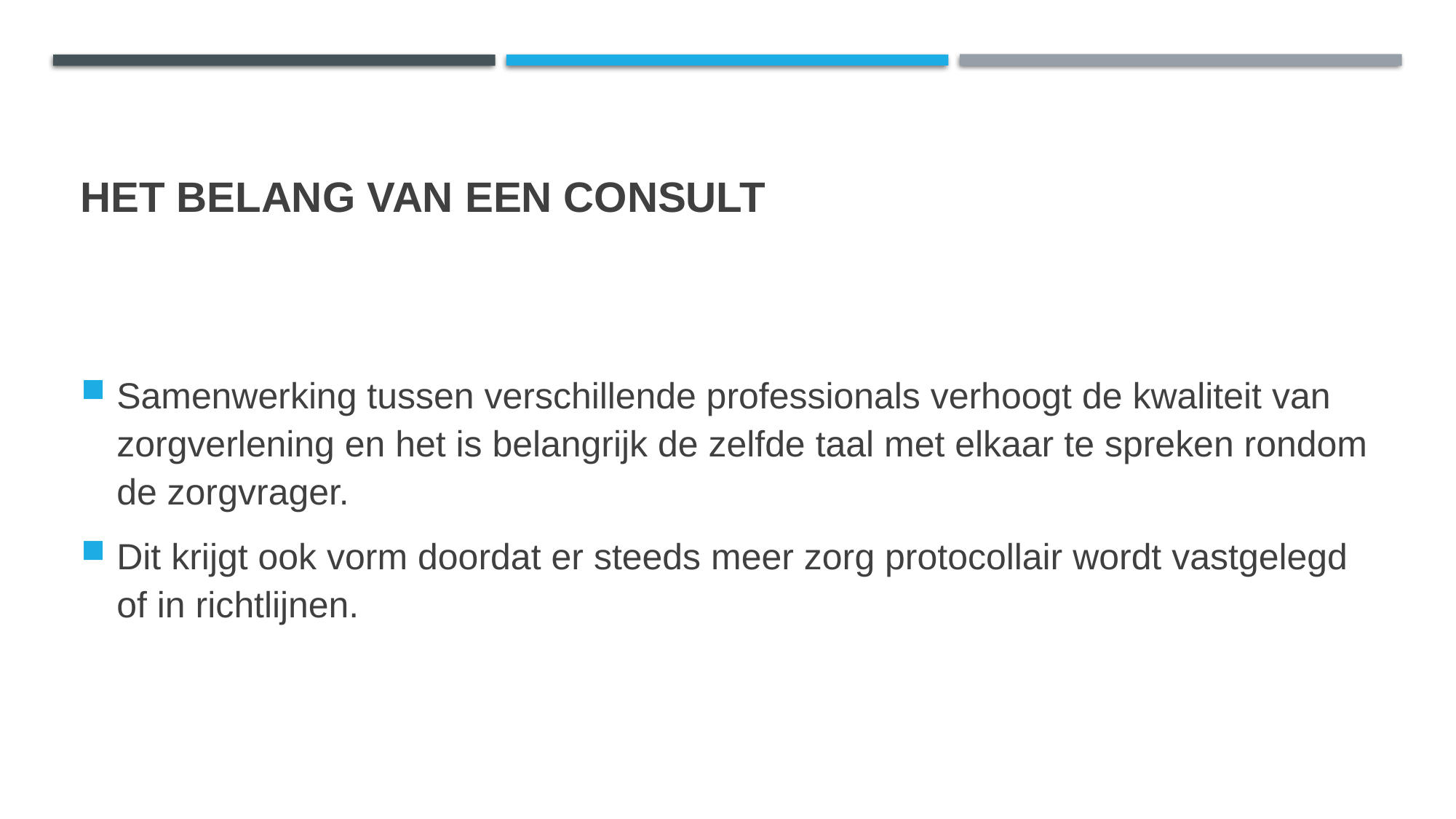

# Het belang van een consult
Samenwerking tussen verschillende professionals verhoogt de kwaliteit van zorgverlening en het is belangrijk de zelfde taal met elkaar te spreken rondom de zorgvrager.
Dit krijgt ook vorm doordat er steeds meer zorg protocollair wordt vastgelegd of in richtlijnen.